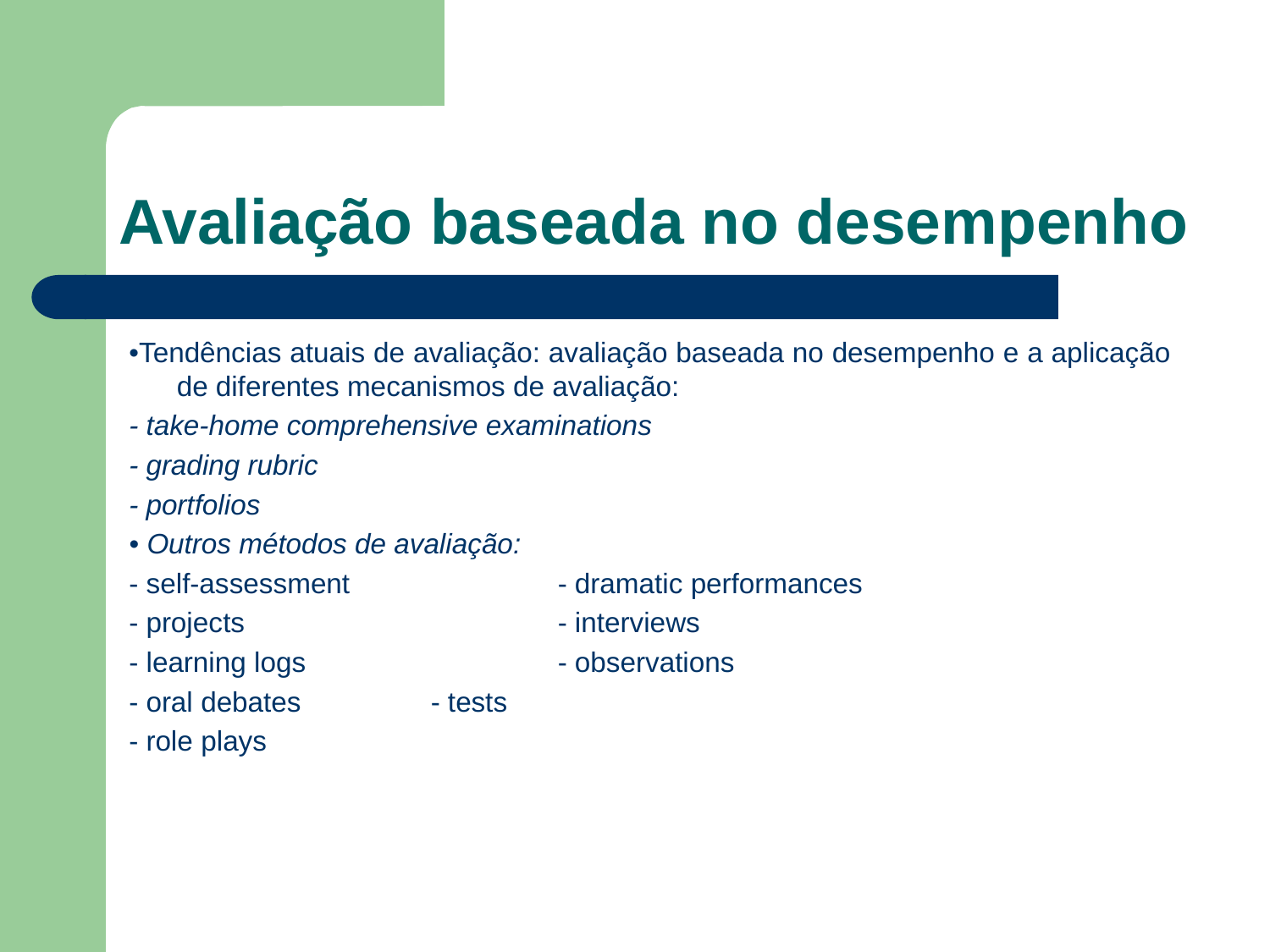

# Avaliação baseada no desempenho
•Tendências atuais de avaliação: avaliação baseada no desempenho e a aplicação de diferentes mecanismos de avaliação:
- take-home comprehensive examinations
- grading rubric
- portfolios
• Outros métodos de avaliação:
- self-assessment		- dramatic performances
- projects			- interviews
- learning logs		- observations
- oral debates		- tests
- role plays